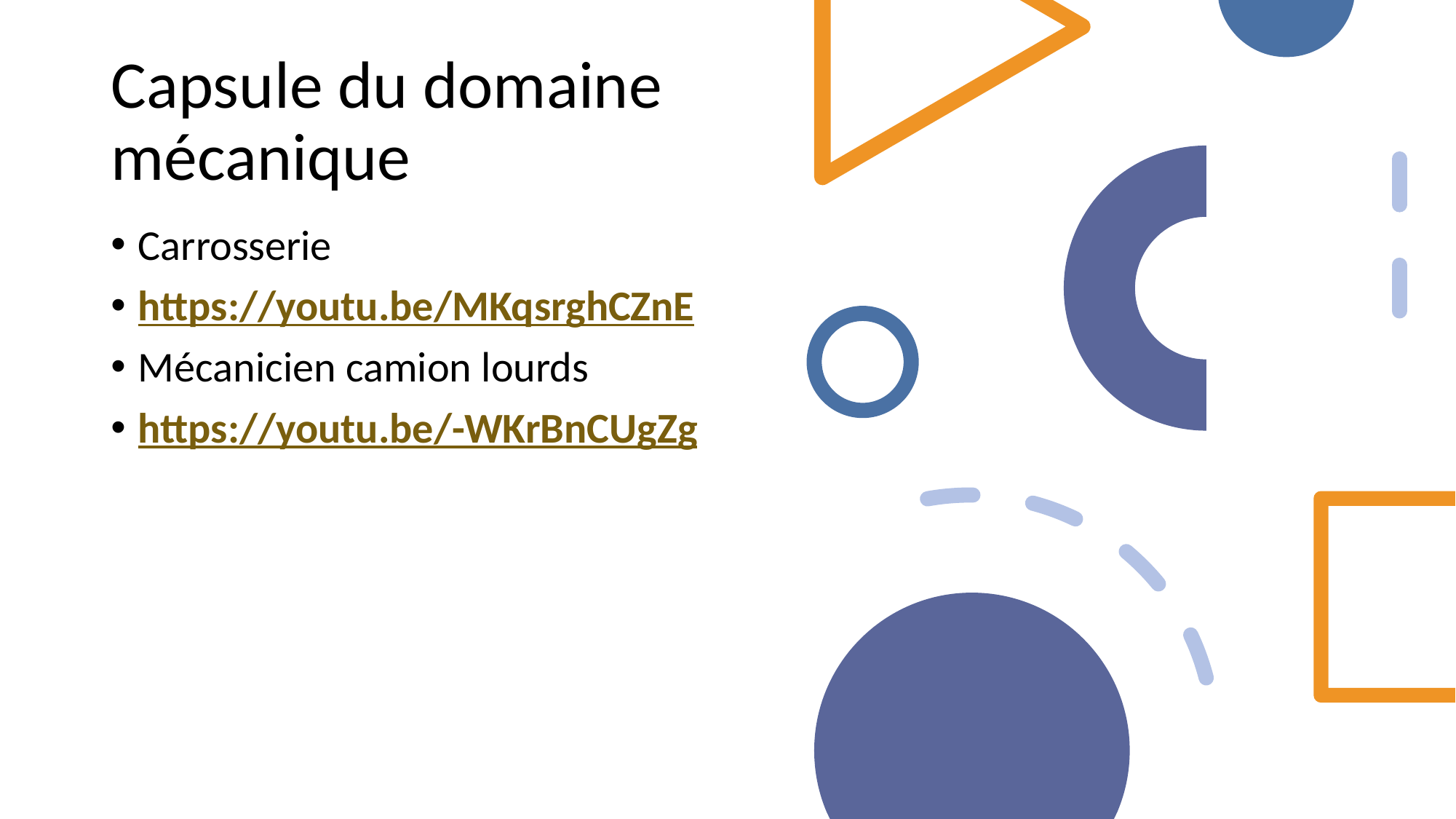

# Capsule du domaine mécanique

Carrosserie
https://youtu.be/MKqsrghCZnE
Mécanicien camion lourds
https://youtu.be/-WKrBnCUgZg